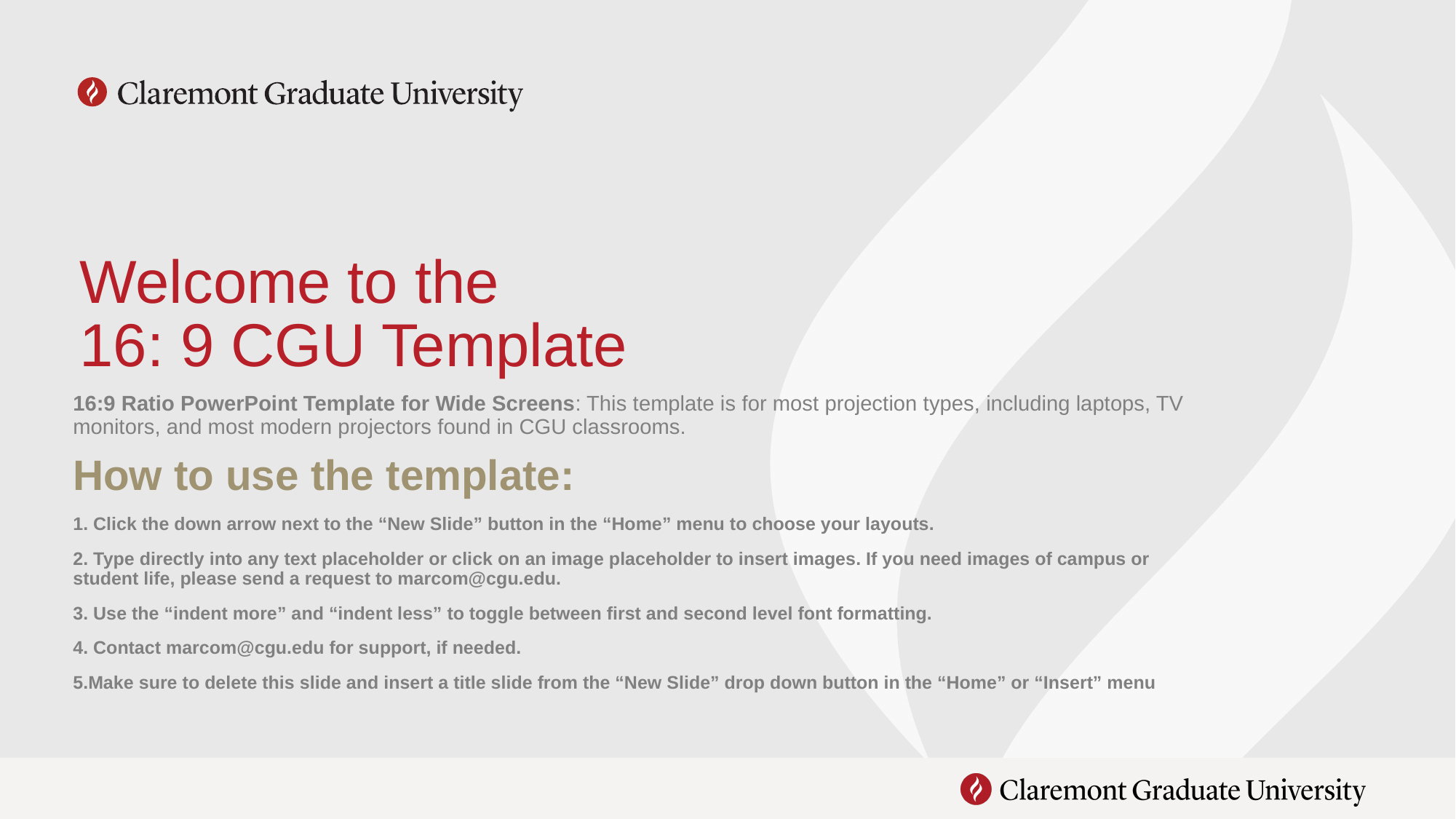

# Welcome to the 16: 9 CGU Template
16:9 Ratio PowerPoint Template for Wide Screens: This template is for most projection types, including laptops, TV monitors, and most modern projectors found in CGU classrooms.
How to use the template:
1. Click the down arrow next to the “New Slide” button in the “Home” menu to choose your layouts.
2. Type directly into any text placeholder or click on an image placeholder to insert images. If you need images of campus or student life, please send a request to marcom@cgu.edu.
3. Use the “indent more” and “indent less” to toggle between first and second level font formatting.
4. Contact marcom@cgu.edu for support, if needed.
5.Make sure to delete this slide and insert a title slide from the “New Slide” drop down button in the “Home” or “Insert” menu